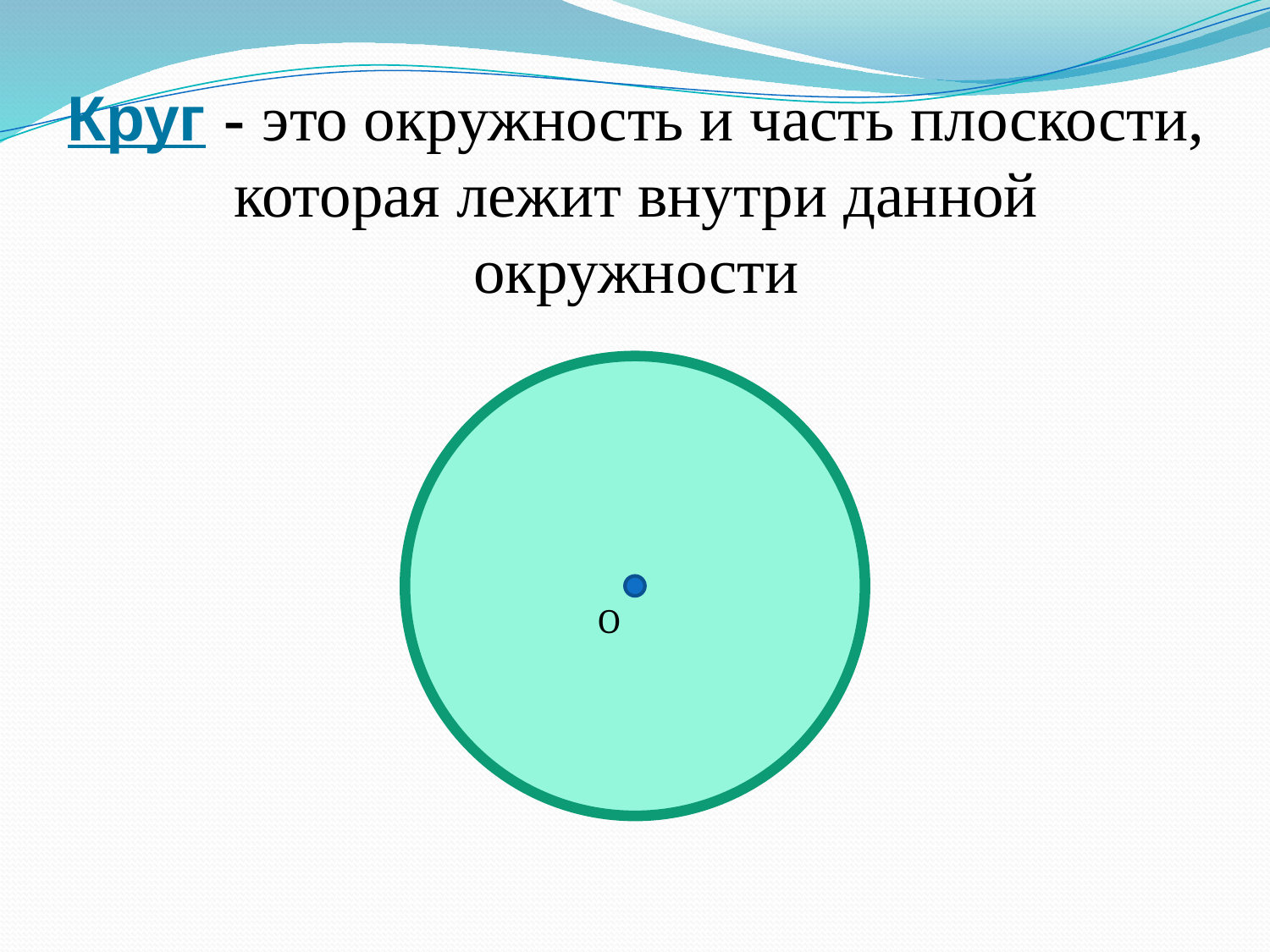

# Круг - это окружность и часть плоскости, которая лежит внутри данной окружности

О